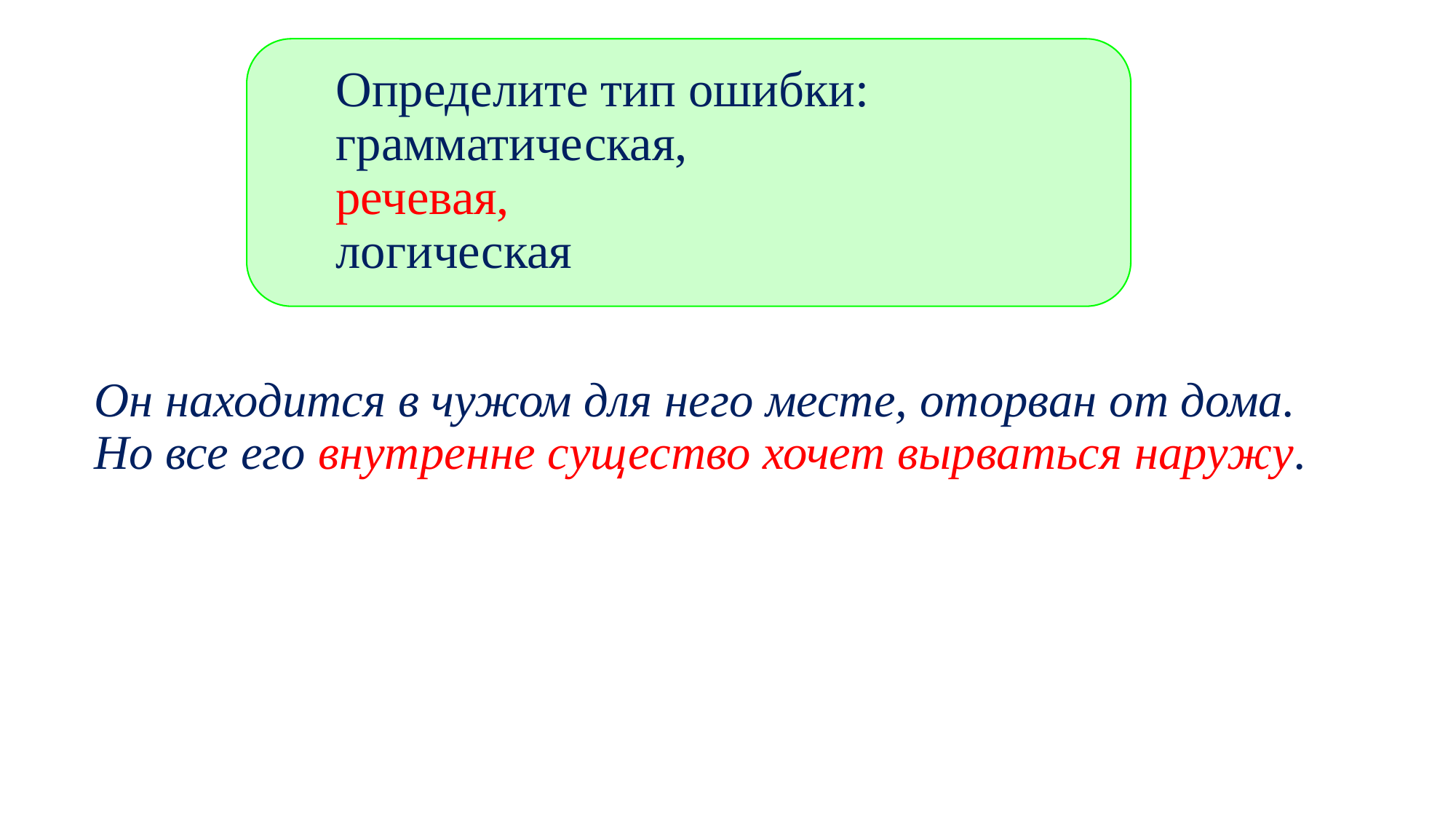

Определите тип ошибки:
грамматическая,
речевая,
логическая
Он находится в чужом для него месте, оторван от дома. Но все его внутренне существо хочет вырваться наружу.